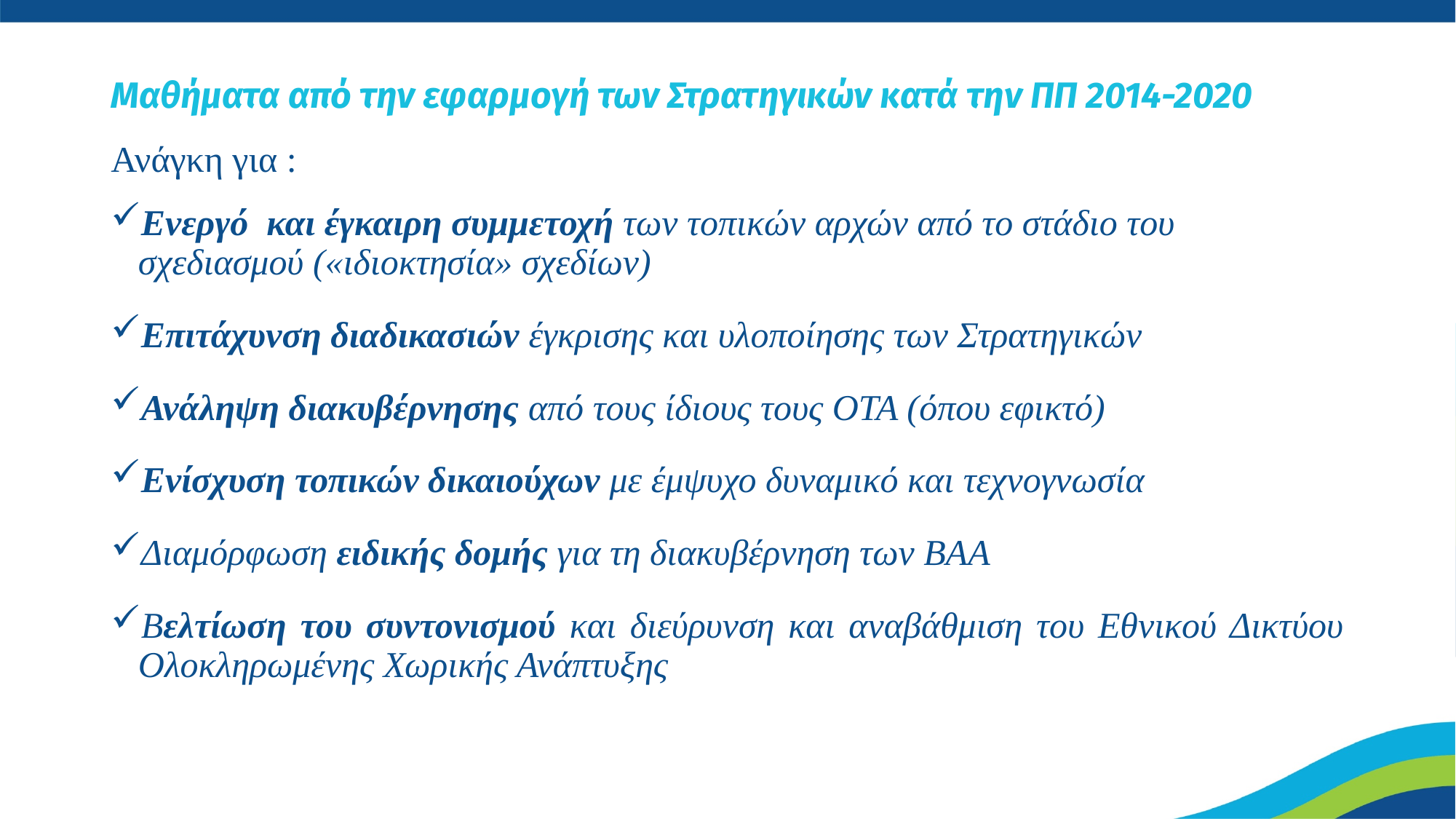

# Μαθήματα από την εφαρμογή των Στρατηγικών κατά την ΠΠ 2014-2020
Ανάγκη για :
Ενεργό  και έγκαιρη συμμετοχή των τοπικών αρχών από το στάδιο του σχεδιασμού («ιδιοκτησία» σχεδίων)
Επιτάχυνση διαδικασιών έγκρισης και υλοποίησης των Στρατηγικών
Ανάληψη διακυβέρνησης από τους ίδιους τους ΟΤΑ (όπου εφικτό)
Ενίσχυση τοπικών δικαιούχων με έμψυχο δυναμικό και τεχνογνωσία
Διαμόρφωση ειδικής δομής για τη διακυβέρνηση των ΒΑΑ
Βελτίωση του συντονισμού και διεύρυνση και αναβάθμιση του Εθνικού Δικτύου Ολοκληρωμένης Χωρικής Ανάπτυξης